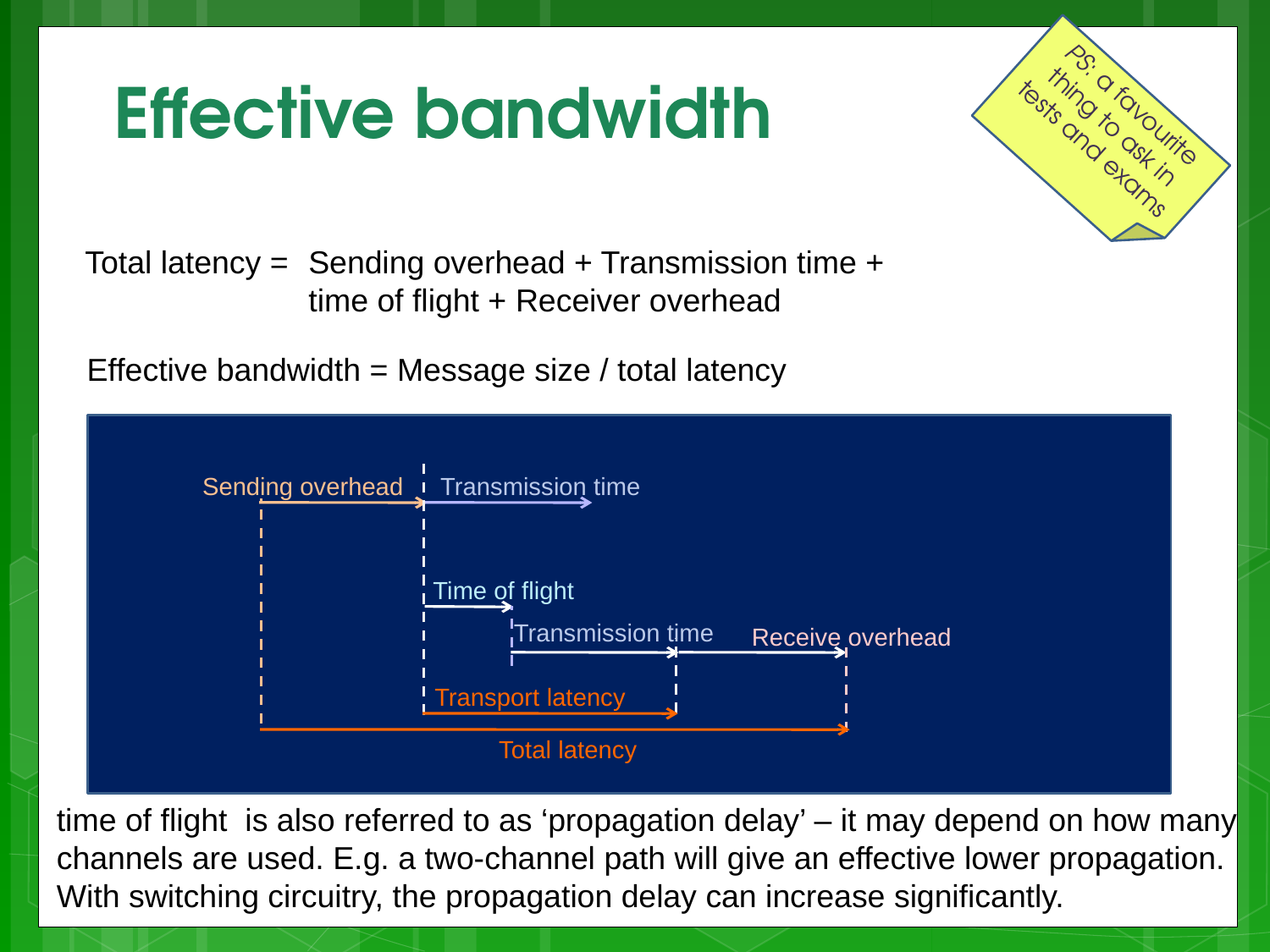

# Effective bandwidth
PS: a favourite thing to ask in tests and exams
Total latency =
Sending overhead + Transmission time + time of flight + Receiver overhead
Effective bandwidth = Message size / total latency

Sending overhead
Transmission time
Time of flight
Transmission time
Receive overhead
Transport latency
Total latency
time of flight  is also referred to as ‘propagation delay’ – it may depend on how many
channels are used. E.g. a two-channel path will give an effective lower propagation.
With switching circuitry, the propagation delay can increase significantly.